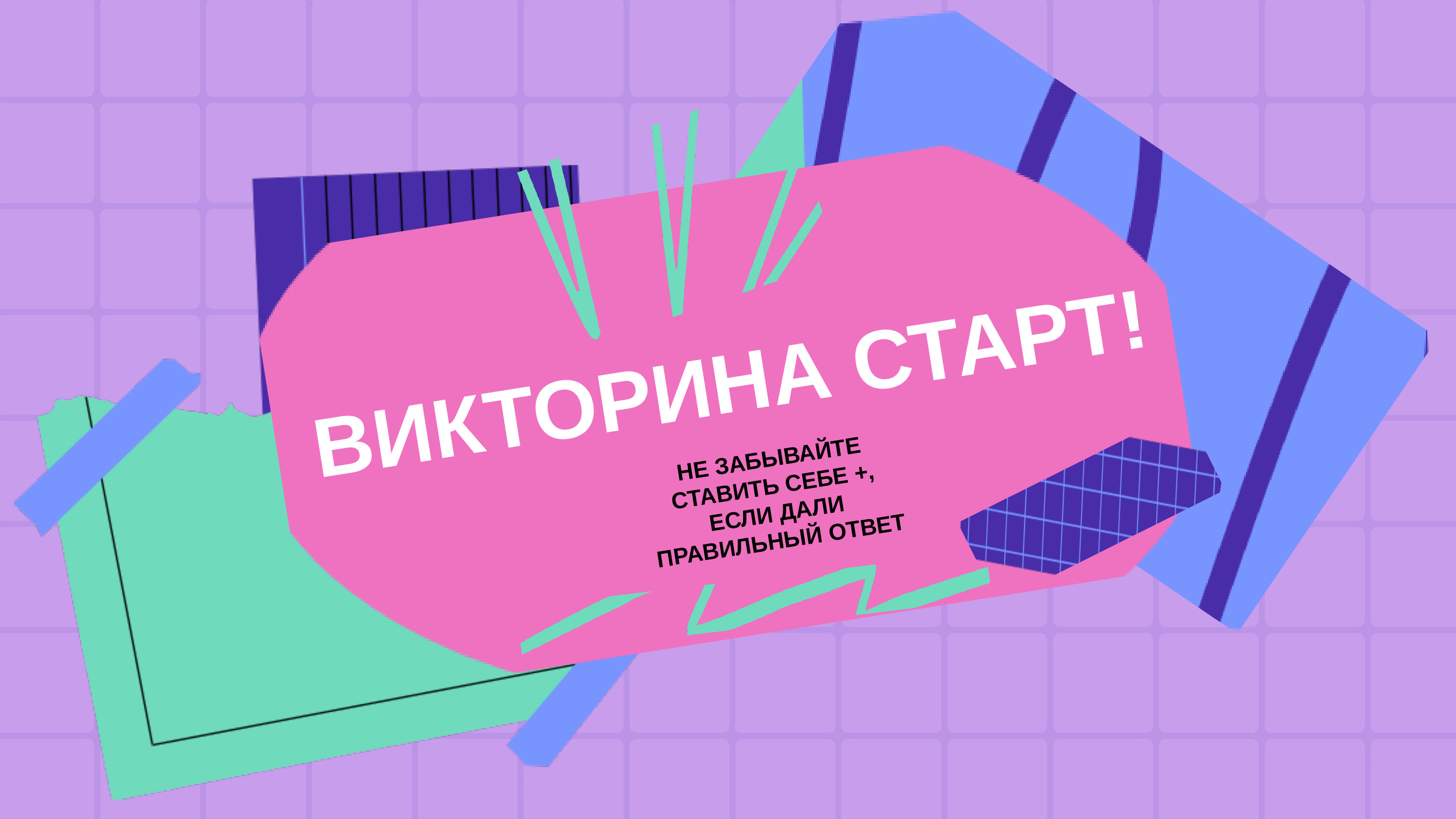

ВИКТОРИНА СТАРТ!
НЕ ЗАБЫВАЙТЕ СТАВИТЬ СЕБЕ +, ЕСЛИ ДАЛИ ПРАВИЛЬНЫЙ ОТВЕТ